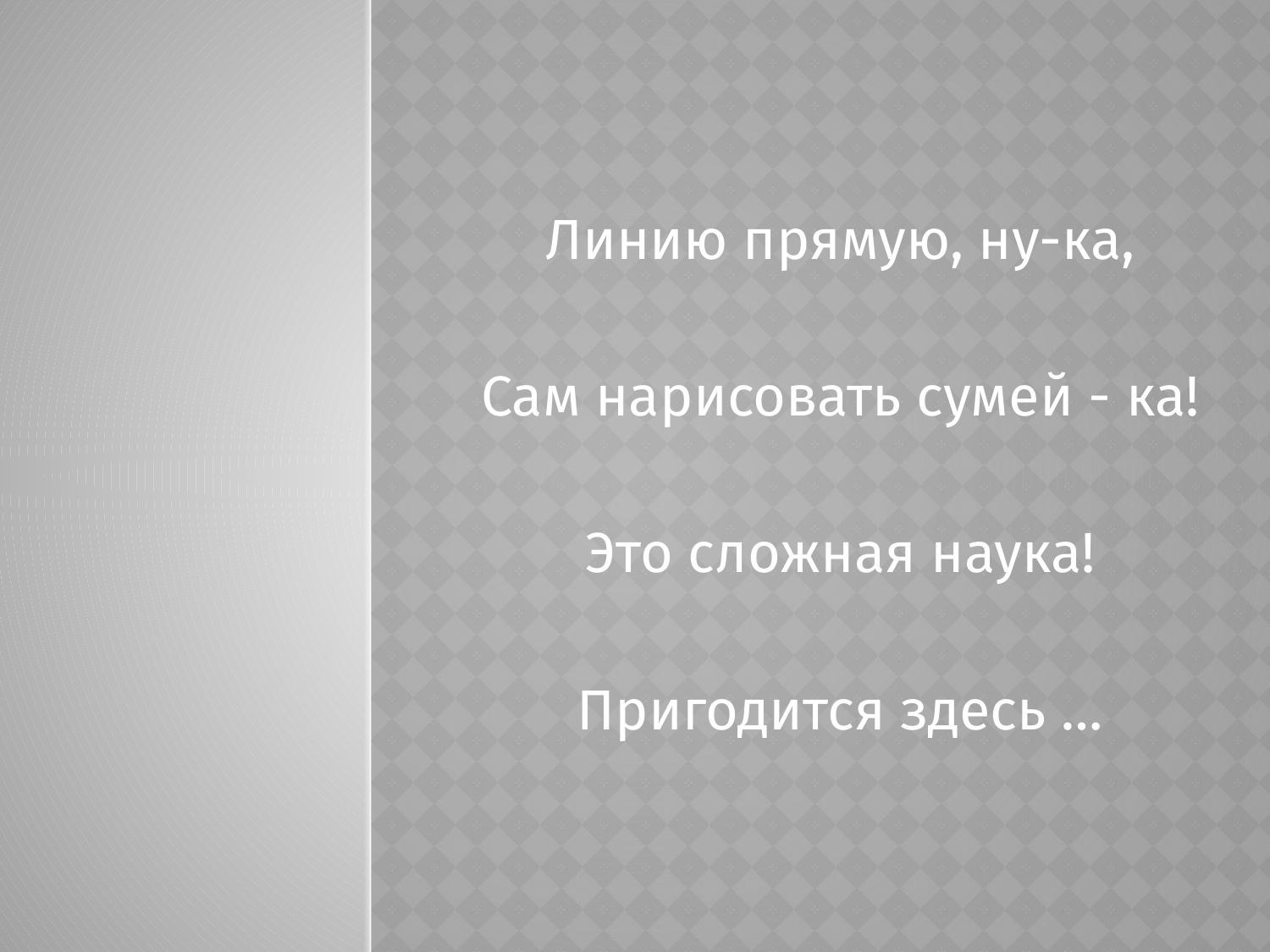

Линию прямую, ну-ка,

Сам нарисовать сумей - ка!

Это сложная наука!

Пригодится здесь …